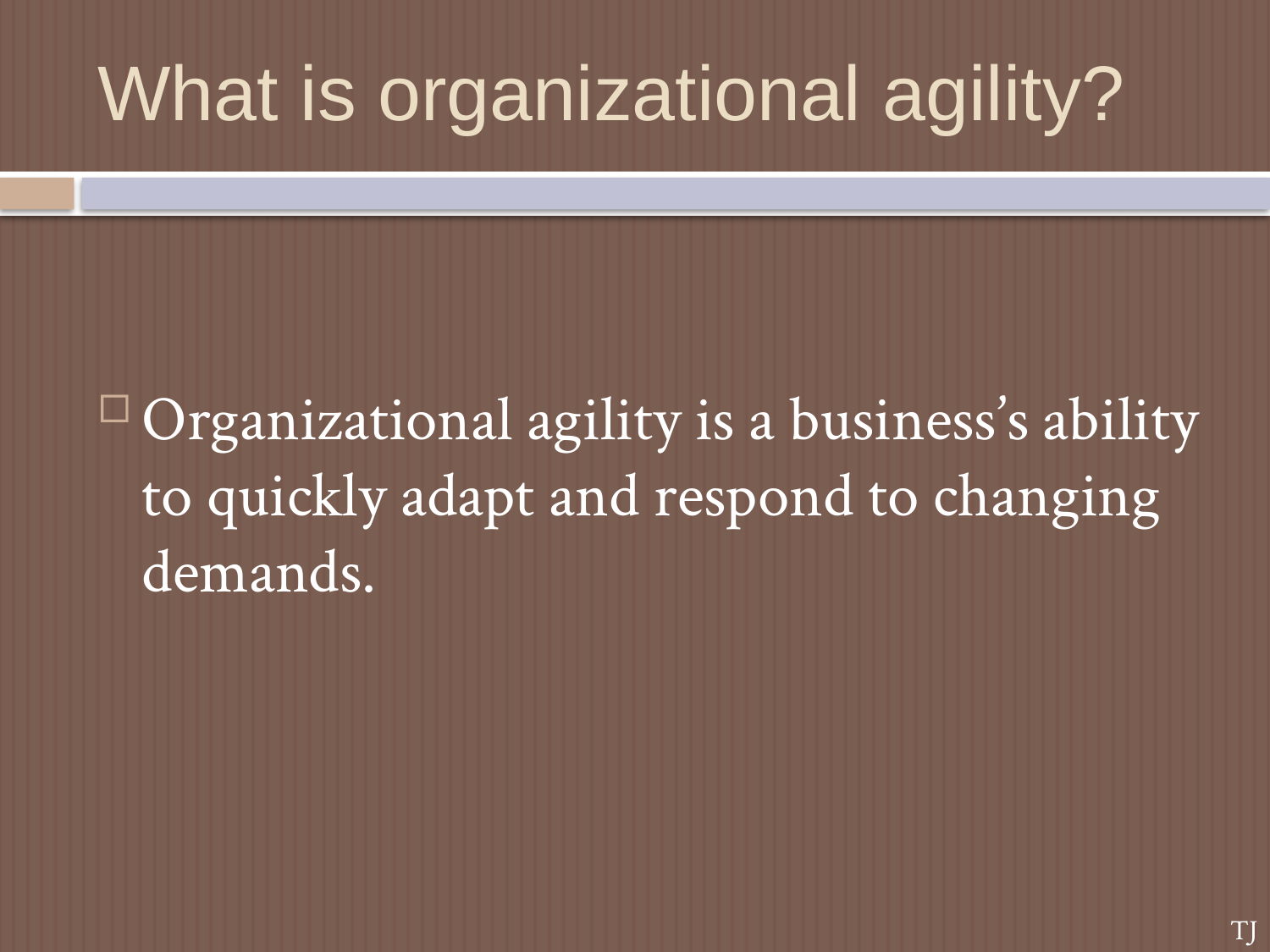

# What is organizational agility?

Organizational agility is a business’s ability to quickly adapt and respond to changing demands.
TJ